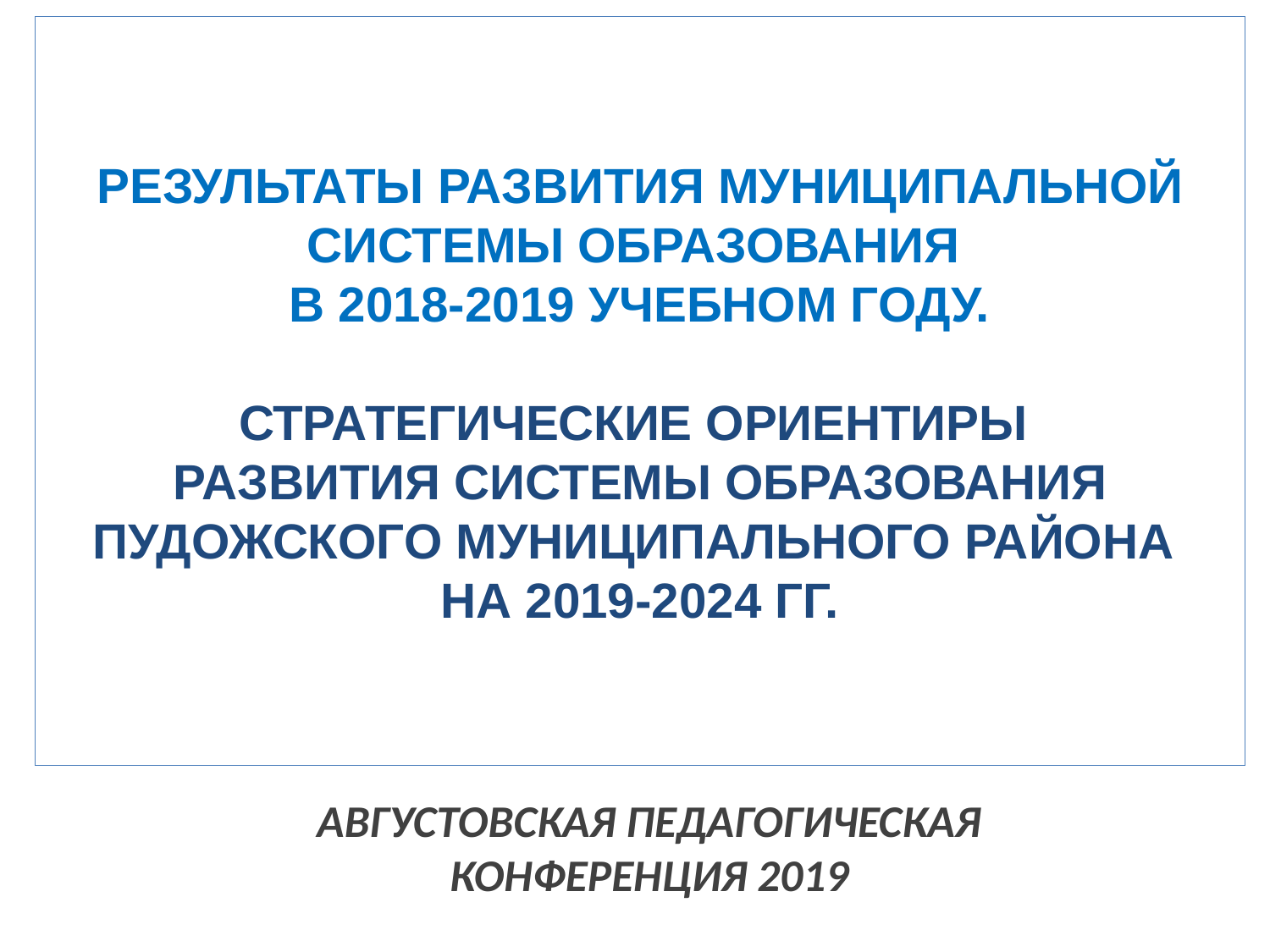

РЕЗУЛЬТАТЫ РАЗВИТИЯ МУНИЦИПАЛЬНОЙ СИСТЕМЫ ОБРАЗОВАНИЯ
В 2018-2019 УЧЕБНОМ ГОДУ.

СТРАТЕГИЧЕСКИЕ ОРИЕНТИРЫ
РАЗВИТИЯ СИСТЕМЫ ОБРАЗОВАНИЯ ПУДОЖСКОГО МУНИЦИПАЛЬНОГО РАЙОНА
НА 2019-2024 ГГ.

АВГУСТОВСКАЯ ПЕДАГОГИЧЕСКАЯ КОНФЕРЕНЦИЯ 2019